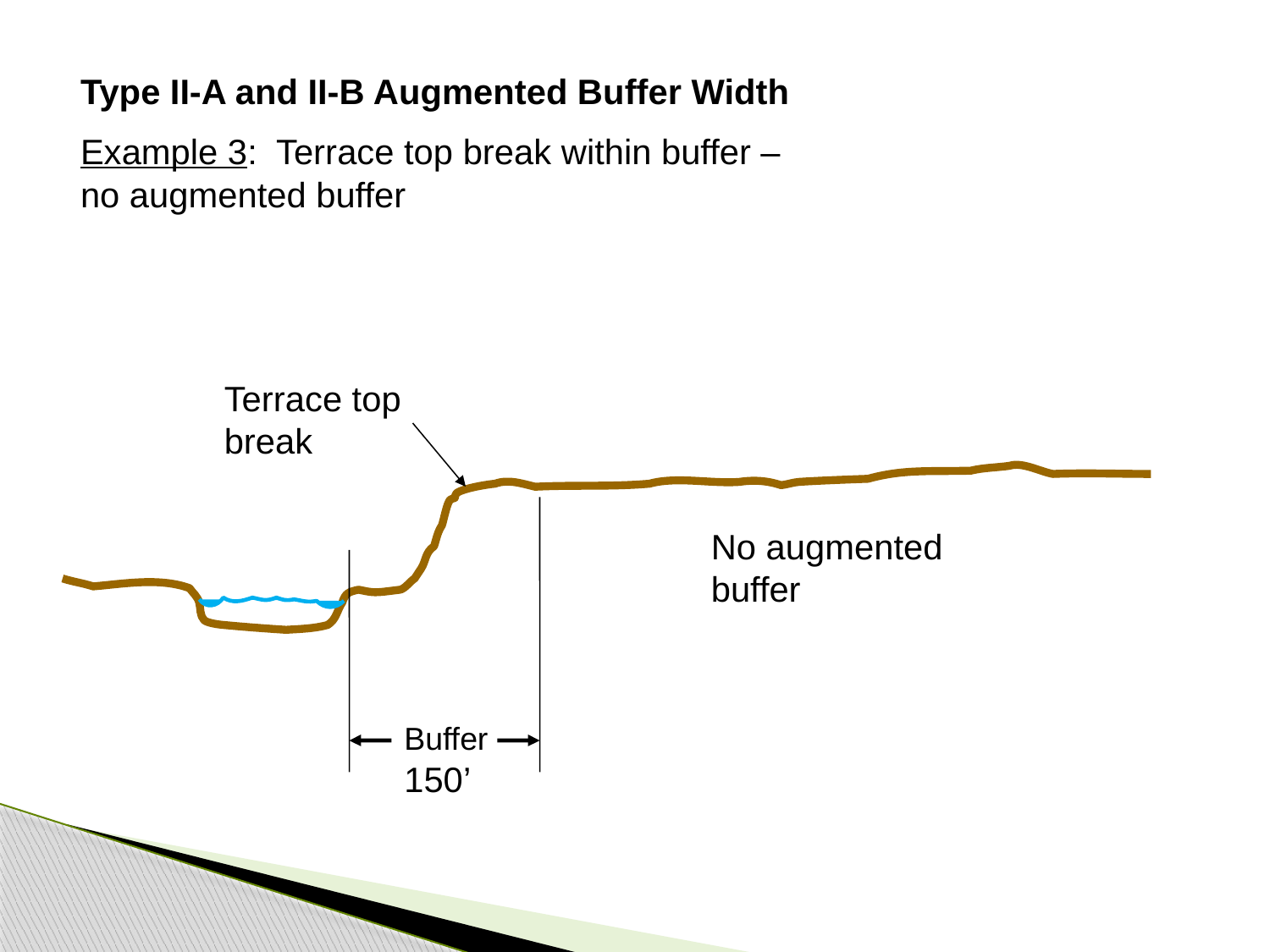

Type II-A and II-B Augmented Buffer Width
Example 3:  Terrace top break within buffer – no augmented buffer
Terrace top break

No augmented buffer

Buffer 150’